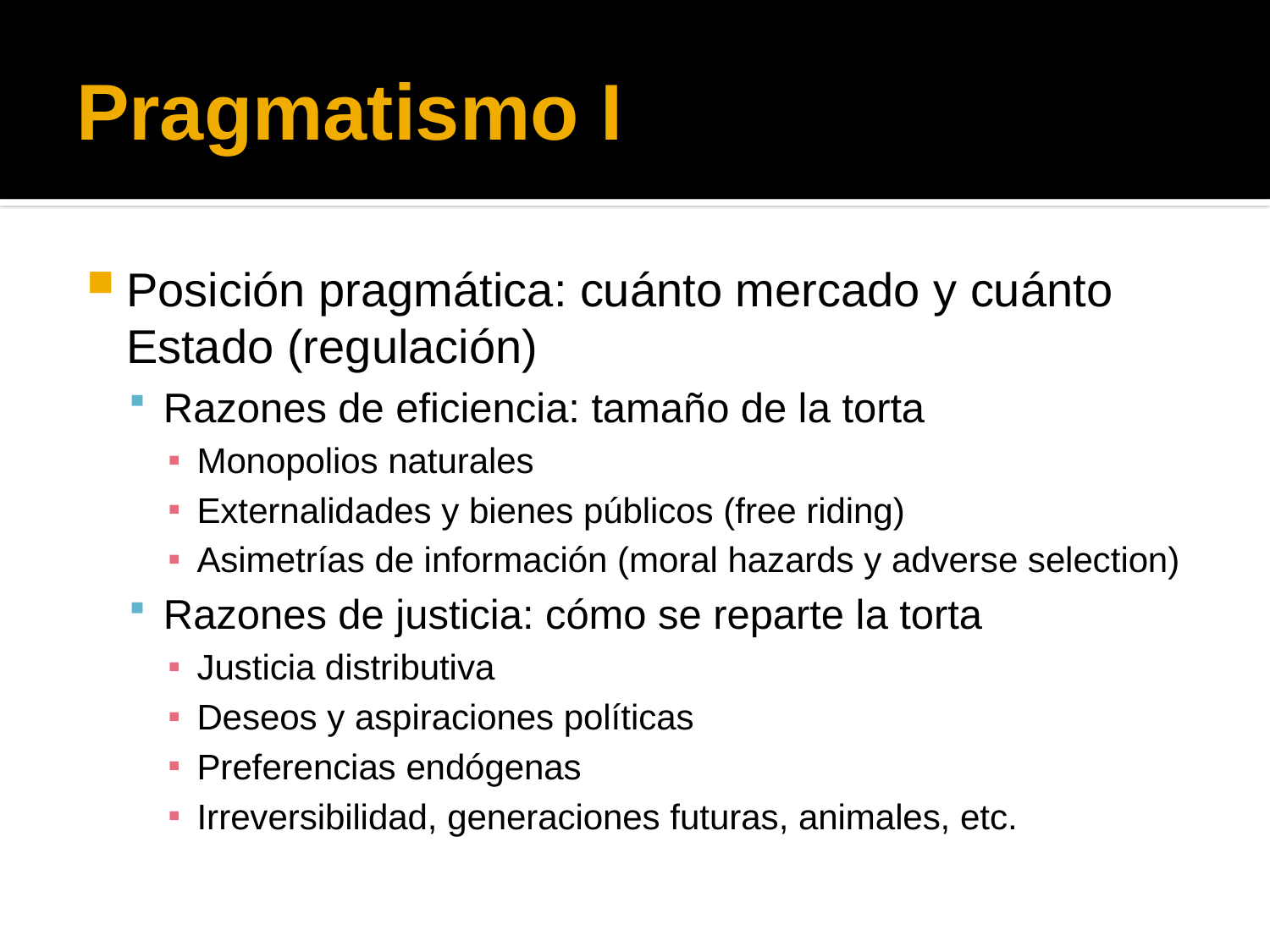

# Pragmatismo I
Posición pragmática: cuánto mercado y cuánto Estado (regulación)
Razones de eficiencia: tamaño de la torta
Monopolios naturales
Externalidades y bienes públicos (free riding)
Asimetrías de información (moral hazards y adverse selection)
Razones de justicia: cómo se reparte la torta
Justicia distributiva
Deseos y aspiraciones políticas
Preferencias endógenas
Irreversibilidad, generaciones futuras, animales, etc.